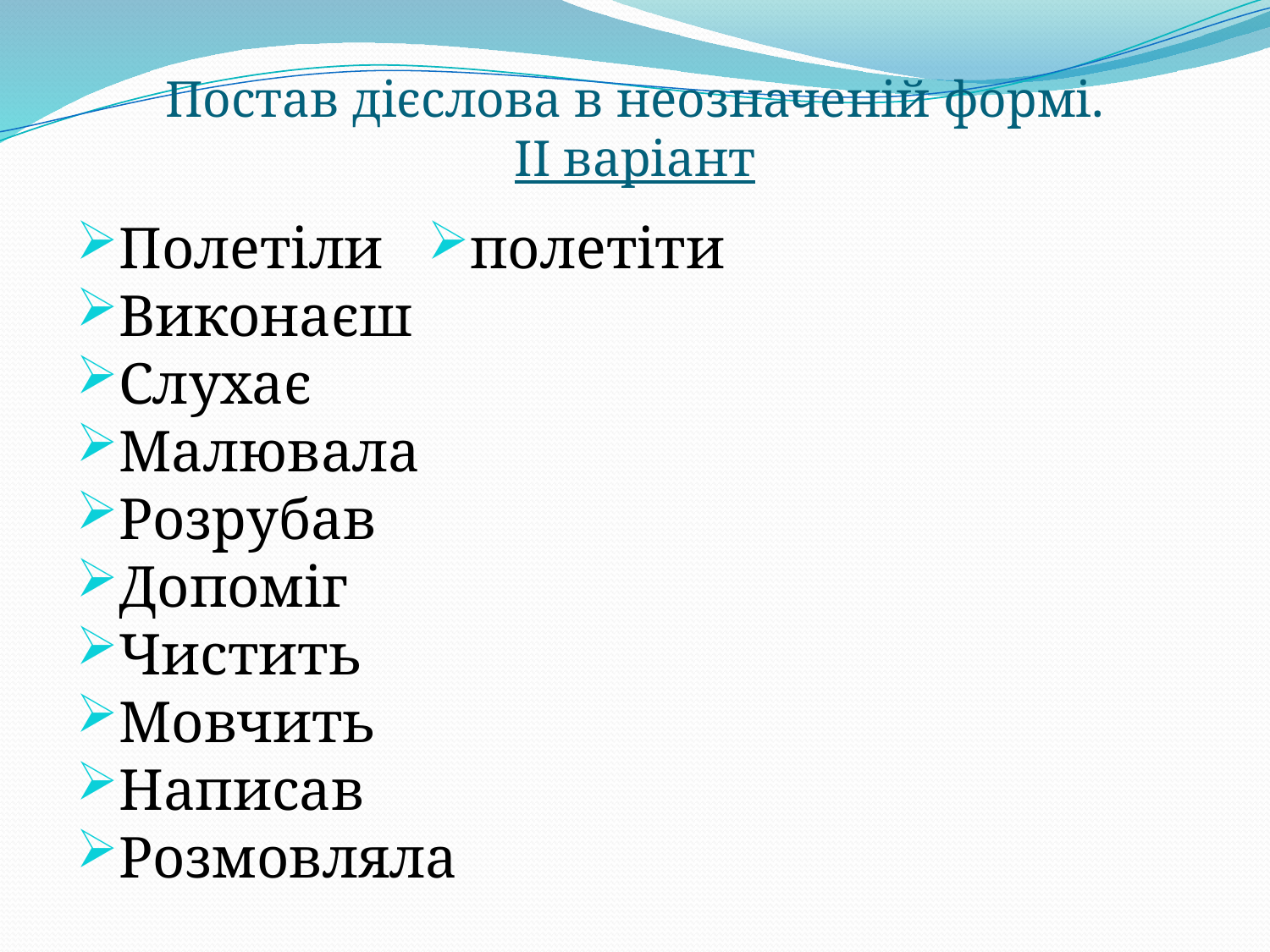

# Постав дієслова в неозначеній формі. ІІ варіант
Полетіли
Виконаєш
Слухає
Малювала
Розрубав
Допоміг
Чистить
Мовчить
Написав
Розмовляла
полетіти